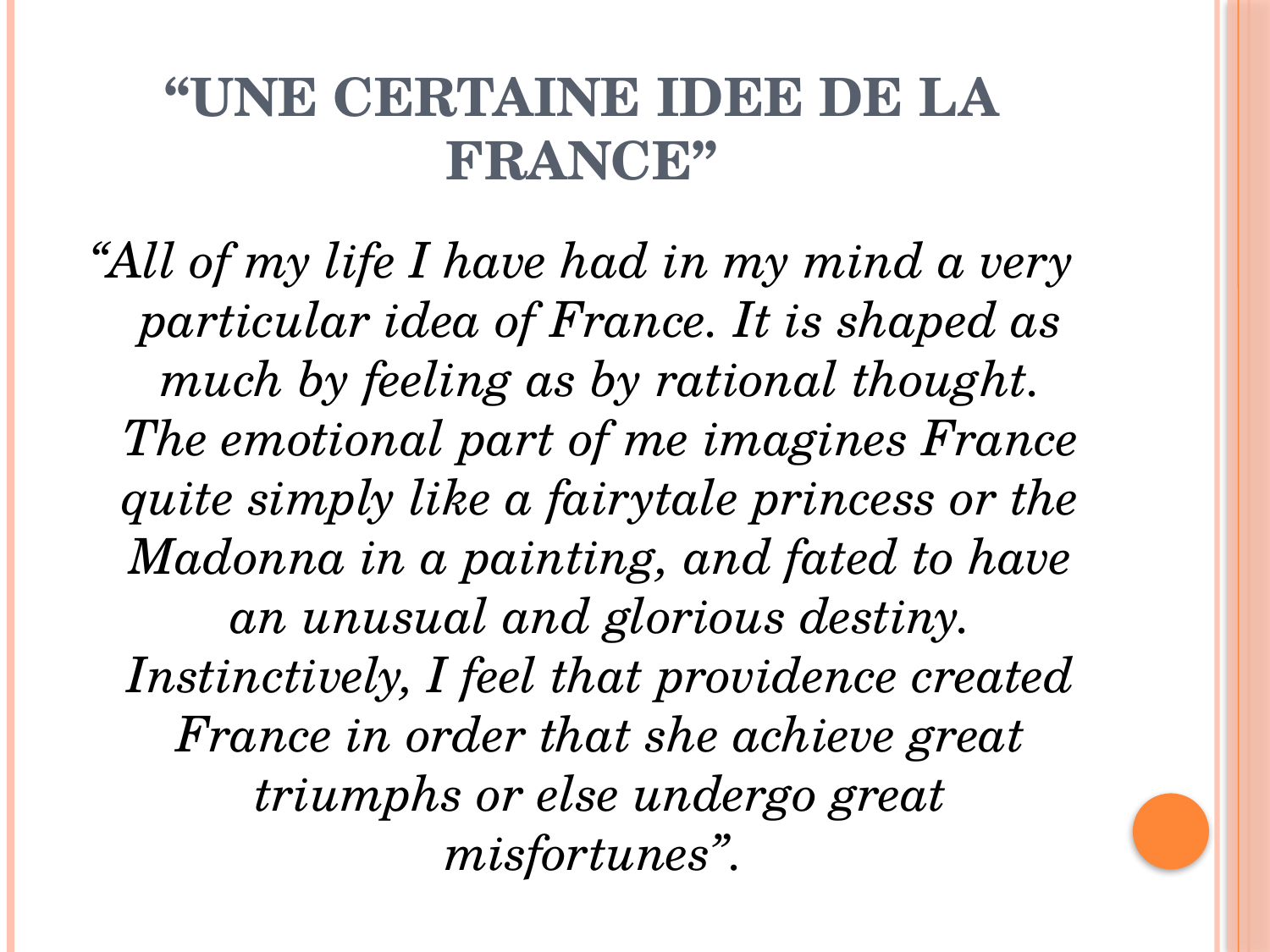

# “UNE CERTAINE IDEE DE LA FRANCE”
“All of my life I have had in my mind a very particular idea of France. It is shaped as much by feeling as by rational thought. The emotional part of me imagines France quite simply like a fairytale princess or the Madonna in a painting, and fated to have an unusual and glorious destiny. Instinctively, I feel that providence created France in order that she achieve great triumphs or else undergo great misfortunes”.